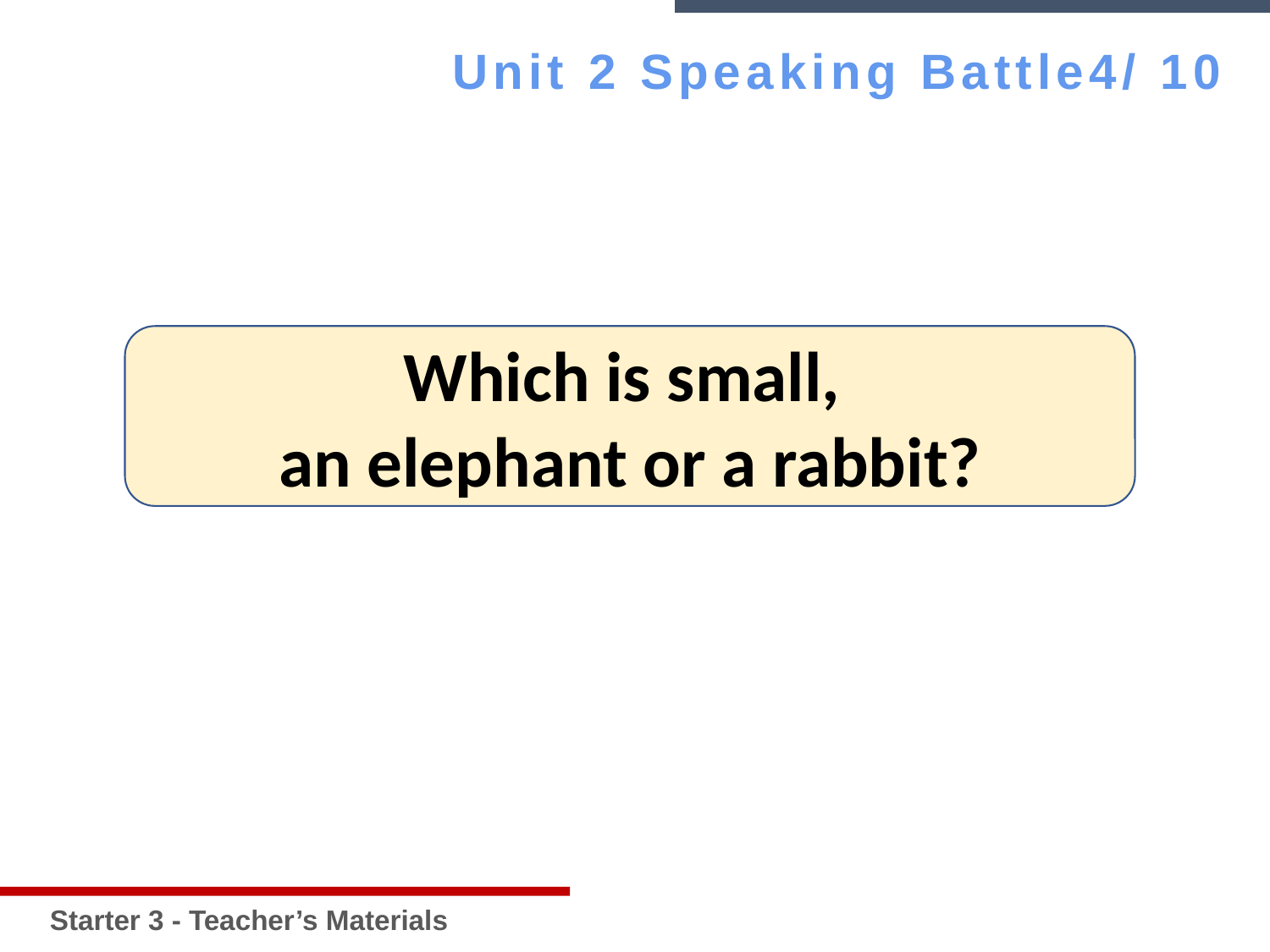

Starter 3 - Teacher’s Materials
Unit 2 Speaking Battle4/ 10
Which is small,
an elephant or a rabbit?